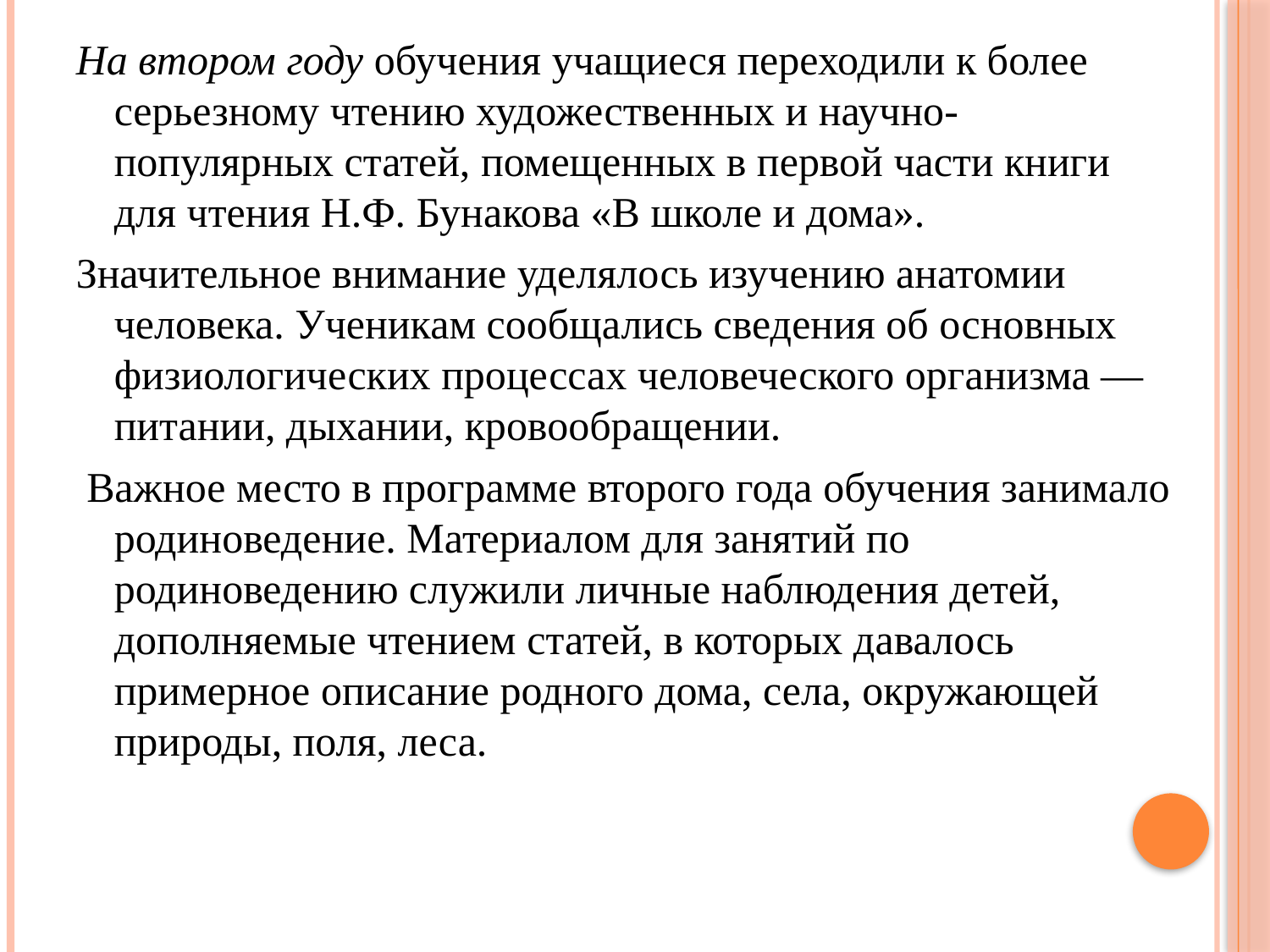

На втором году обучения учащиеся переходили к более серьезному чтению художественных и научно-популярных статей, помещенных в первой части книги для чтения Н.Ф. Бунакова «В школе и дома».
Значительное внимание уделялось изучению анатомии человека. Ученикам сообщались сведения об основных физиологических процессах человеческого организма — питании, дыхании, кровообращении.
 Важное место в программе второго года обучения занимало родиноведение. Материалом для занятий по родиноведению служили личные наблюдения детей, дополняемые чтением статей, в которых давалось примерное описание родного дома, села, окружающей природы, поля, леса.